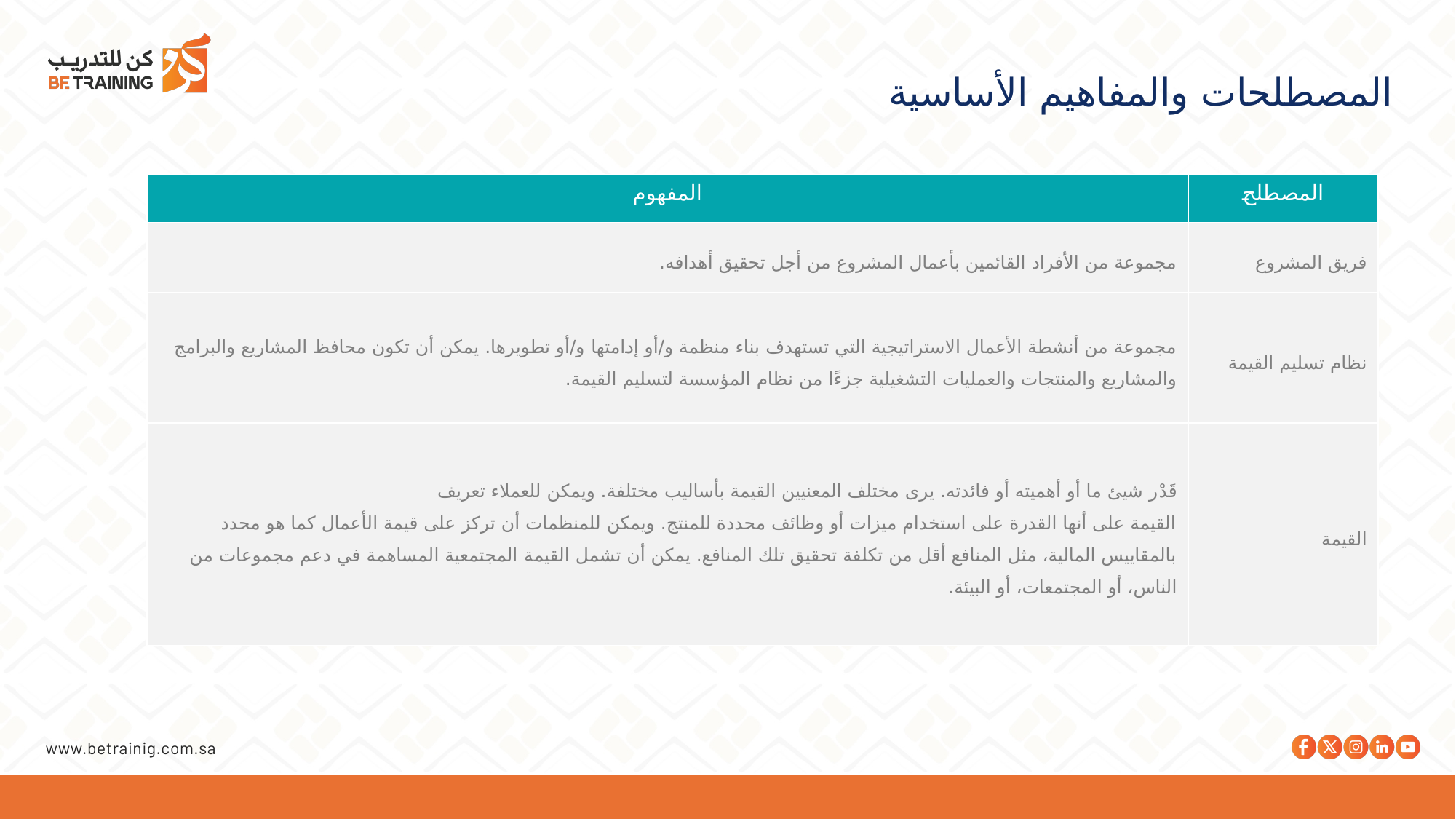

المصطلحات والمفاهيم الأساسية
| المفهوم | المصطلح |
| --- | --- |
| مجموعة من الأفراد القائمين بأعمال المشروع من أجل تحقيق أهدافه. | فريق المشروع |
| مجموعة من أنشطة الأعمال الاستراتيجية التي تستهدف بناء منظمة و/أو إدامتها و/أو تطويرها. يمكن أن تكون محافظ المشاريع والبرامج والمشاريع والمنتجات والعمليات التشغيلية جزءًا من نظام المؤسسة لتسليم القيمة. | نظام تسليم القيمة |
| قَدْر شيئ ما أو أهميته أو فائدته. يرى مختلف المعنيين القيمة بأساليب مختلفة. ويمكن للعملاء تعريف القيمة على أنها القدرة على استخدام ميزات أو وظائف محددة للمنتج. ويمكن للمنظمات أن تركز على قيمة الأعمال كما هو محدد بالمقاييس المالية، مثل المنافع أقل من تكلفة تحقيق تلك المنافع. يمكن أن تشمل القيمة المجتمعية المساهمة في دعم مجموعات من الناس، أو المجتمعات، أو البيئة. | القيمة |